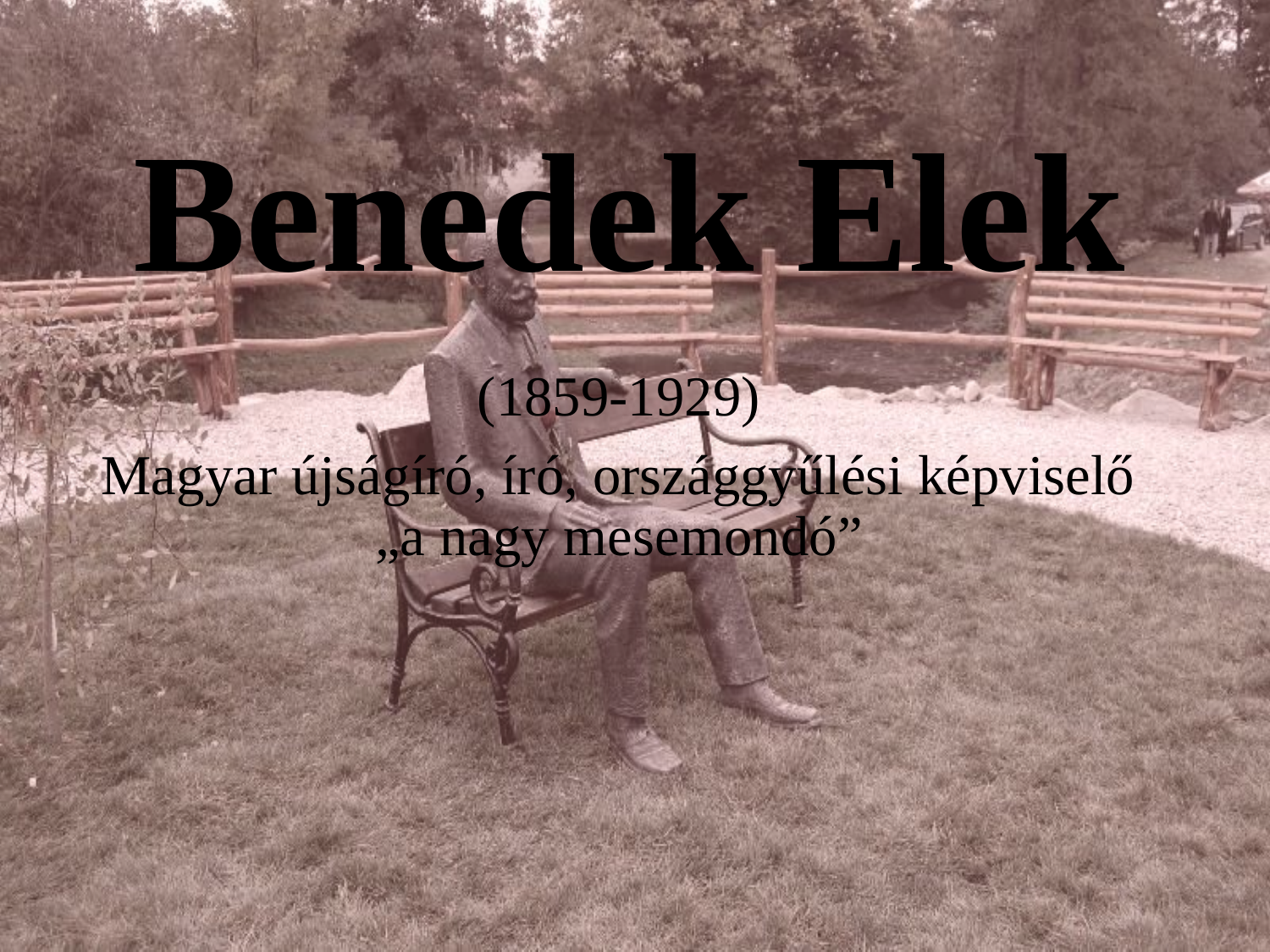

# Benedek Elek
(1859-1929)
Magyar újságíró, író, országgyűlési képviselő „a nagy mesemondó”